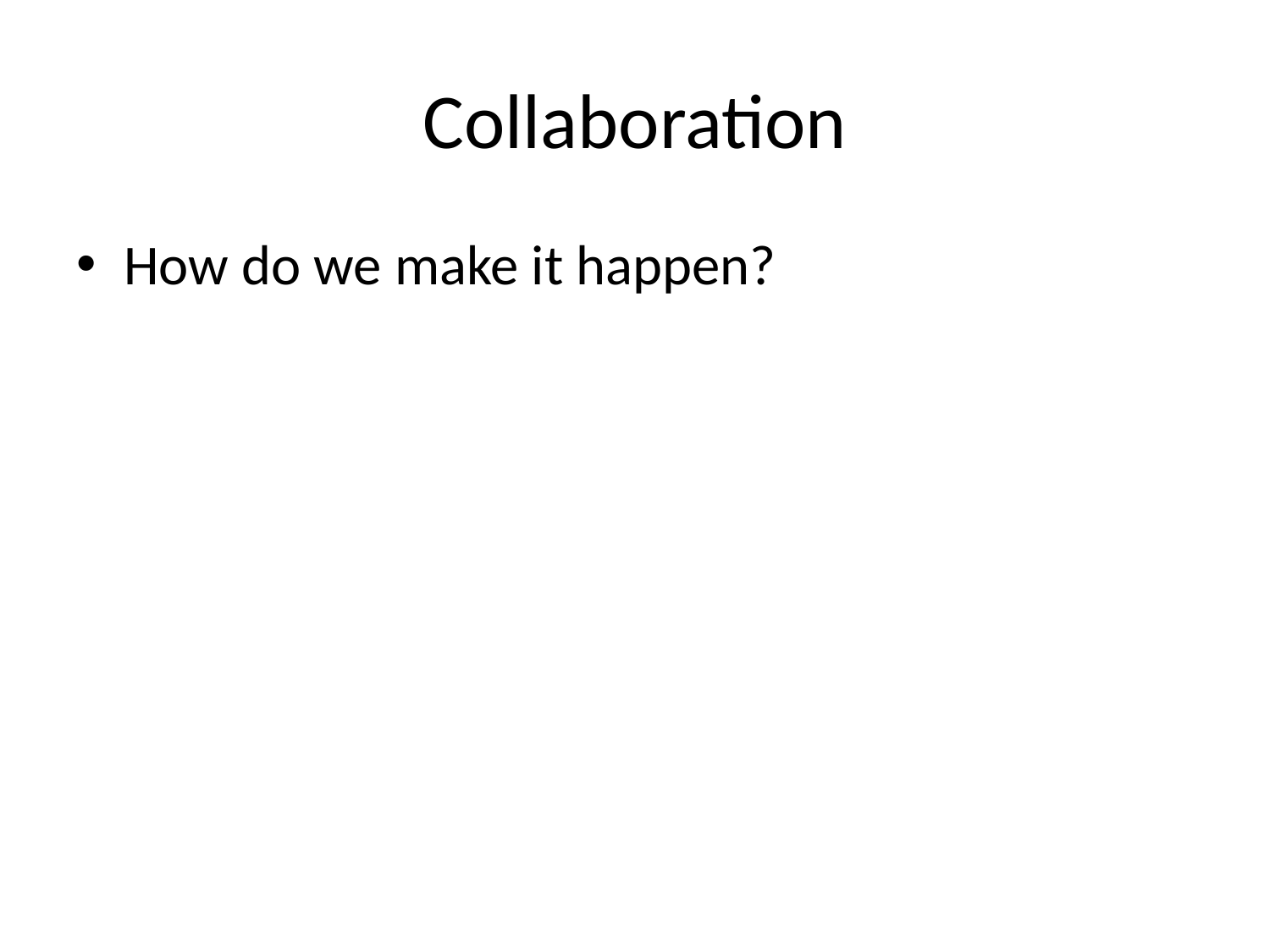

# Collaboration
How do we make it happen?